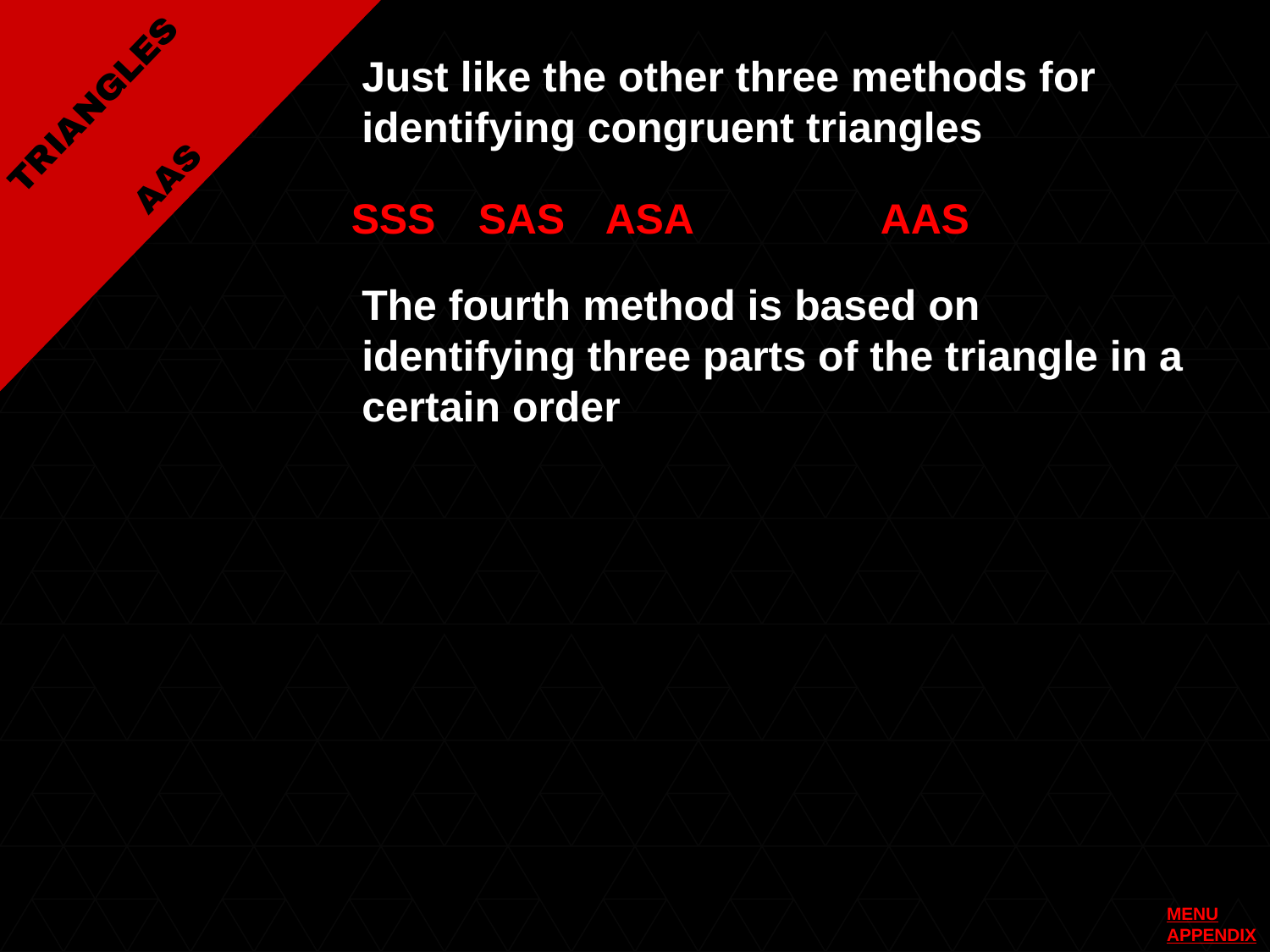

Just like the other three methods for identifying congruent triangles
TRIANGLES
AAS
SSS	SAS	ASA
AAS
The fourth method is based on identifying three parts of the triangle in a certain order
MENU
APPENDIX